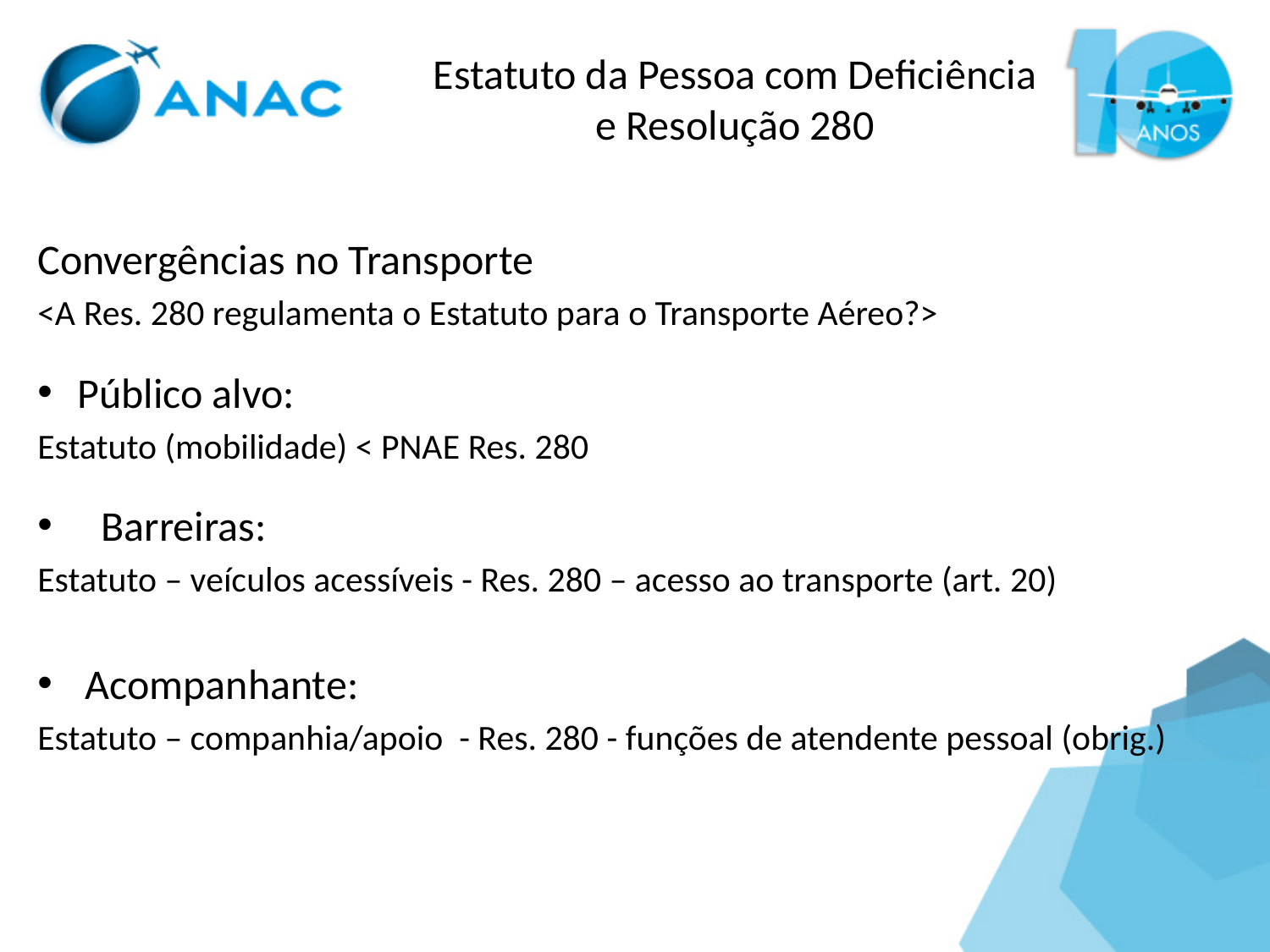

Estatuto da Pessoa com Deficiência e Resolução 280
Convergências no Transporte
<A Res. 280 regulamenta o Estatuto para o Transporte Aéreo?>

Público alvo:
Estatuto (mobilidade) < PNAE Res. 280

Barreiras:
Estatuto – veículos acessíveis - Res. 280 – acesso ao transporte (art. 20)

Acompanhante:
Estatuto – companhia/apoio  - Res. 280 - funções de atendente pessoal (obrig.)